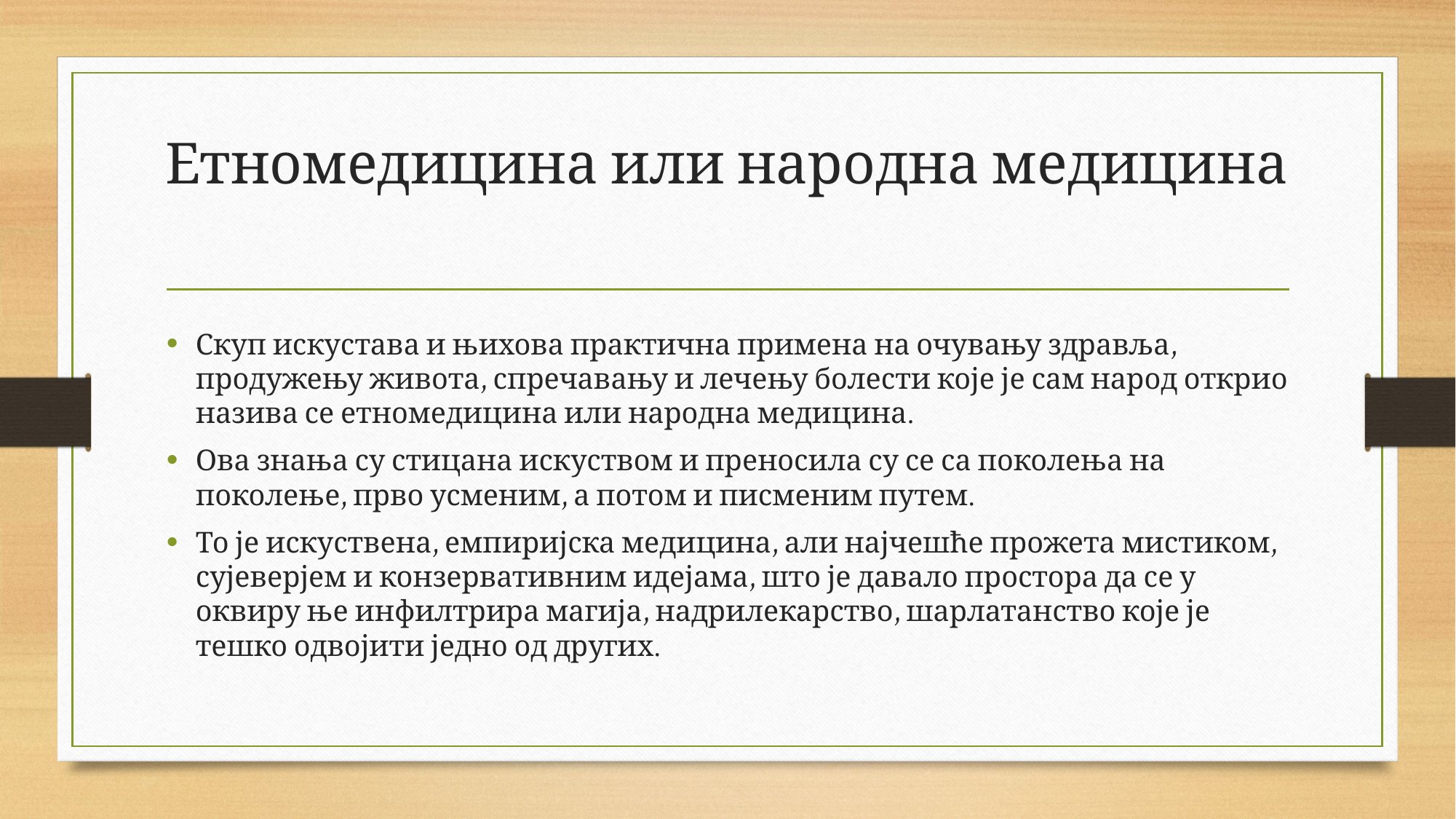

# Етномедицина или народна медицина

Скуп искустава и њихова практична примена на очувању здравља, продужењу живота, спречавању и лечењу болести које је сам народ открио назива се етномедицина или народна медицина.
Ова знања су стицана искуством и преносила су се са поколења на поколење, прво усменим, а потом и писменим путем.
То је искуствена, емпиријска медицина, али најчешће прожета мистиком, сујеверјем и конзервативним идејама, што је давало простора да се у оквиру ње инфилтрира магија, надрилекарство, шарлатанство које је тешко одвојити једно од других.